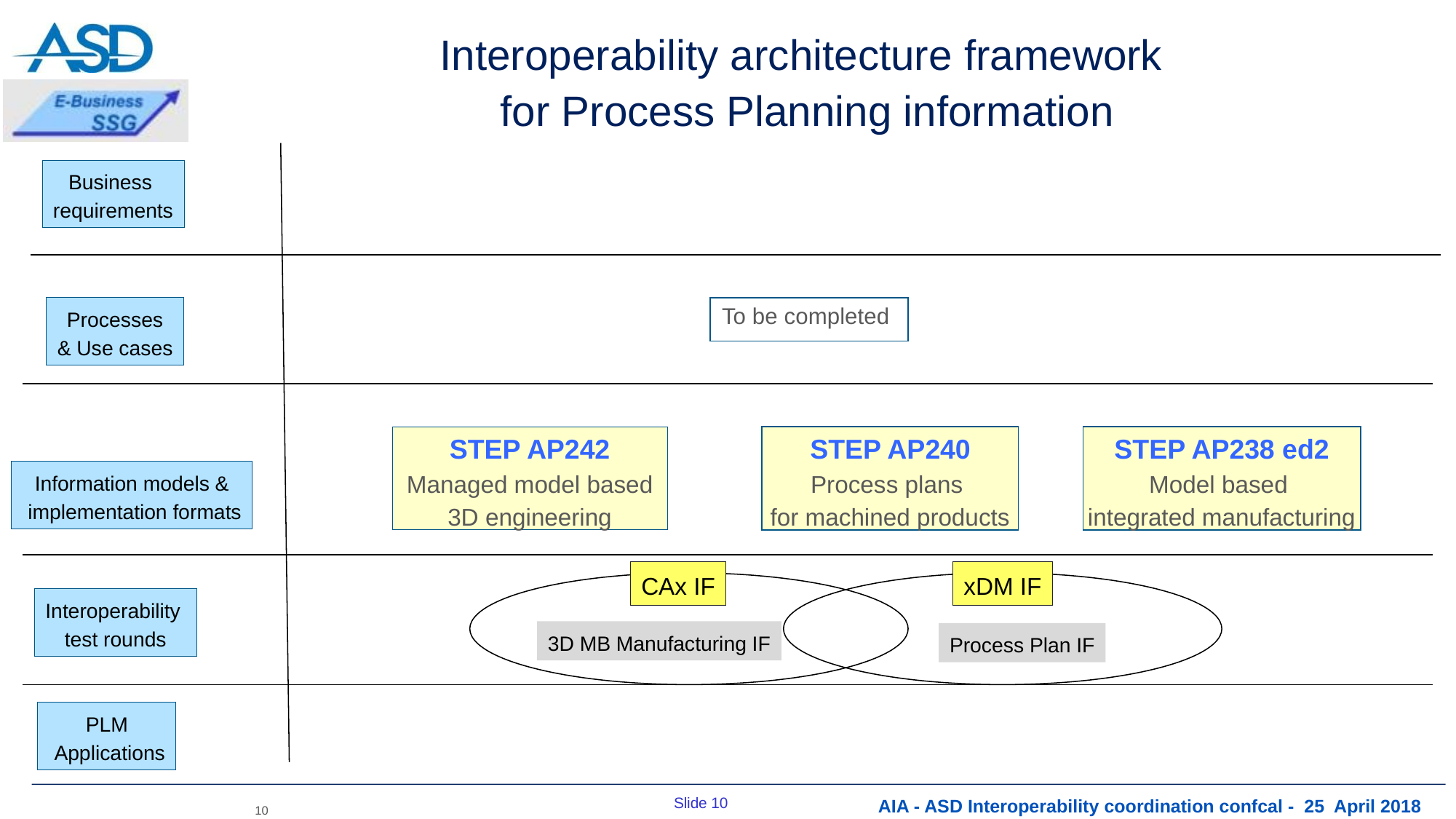

# Interoperability architecture framework for Process Planning information
Business
requirements
Processes
& Use cases
To be completed
STEP AP242
Managed model based 3D engineering
STEP AP240
Process plans
for machined products
STEP AP238 ed2
Model based
integrated manufacturing
Information models &
 implementation formats
CAx IF
xDM IF

Interoperability
test rounds
3D MB Manufacturing IF
Process Plan IF
PLM
 Applications
10